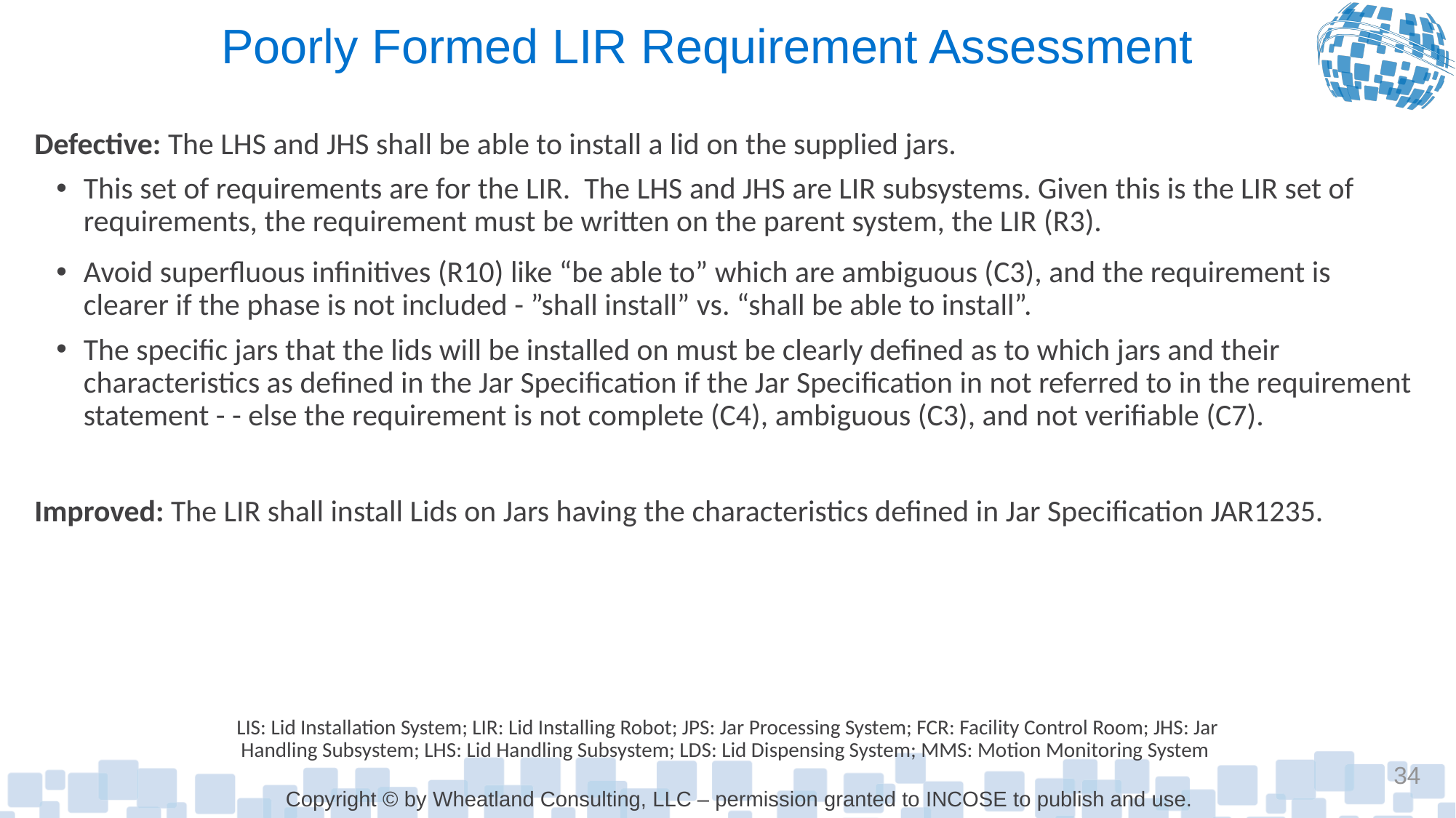

# Poorly Formed LIR Requirement Assessment
Defective: The LHS and JHS shall be able to install a lid on the supplied jars.
This set of requirements are for the LIR.  The LHS and JHS are LIR subsystems. Given this is the LIR set of requirements, the requirement must be written on the parent system, the LIR (R3).
Avoid superfluous infinitives (R10) like “be able to” which are ambiguous (C3), and the requirement is clearer if the phase is not included - ”shall install” vs. “shall be able to install”.
The specific jars that the lids will be installed on must be clearly defined as to which jars and their characteristics as defined in the Jar Specification if the Jar Specification in not referred to in the requirement statement - - else the requirement is not complete (C4), ambiguous (C3), and not verifiable (C7).

Improved: The LIR shall install Lids on Jars having the characteristics defined in Jar Specification JAR1235.
LIS: Lid Installation System; LIR: Lid Installing Robot; JPS: Jar Processing System; FCR: Facility Control Room; JHS: Jar Handling Subsystem; LHS: Lid Handling Subsystem; LDS: Lid Dispensing System; MMS: Motion Monitoring System
34
Copyright © by Wheatland Consulting, LLC – permission granted to INCOSE to publish and use.